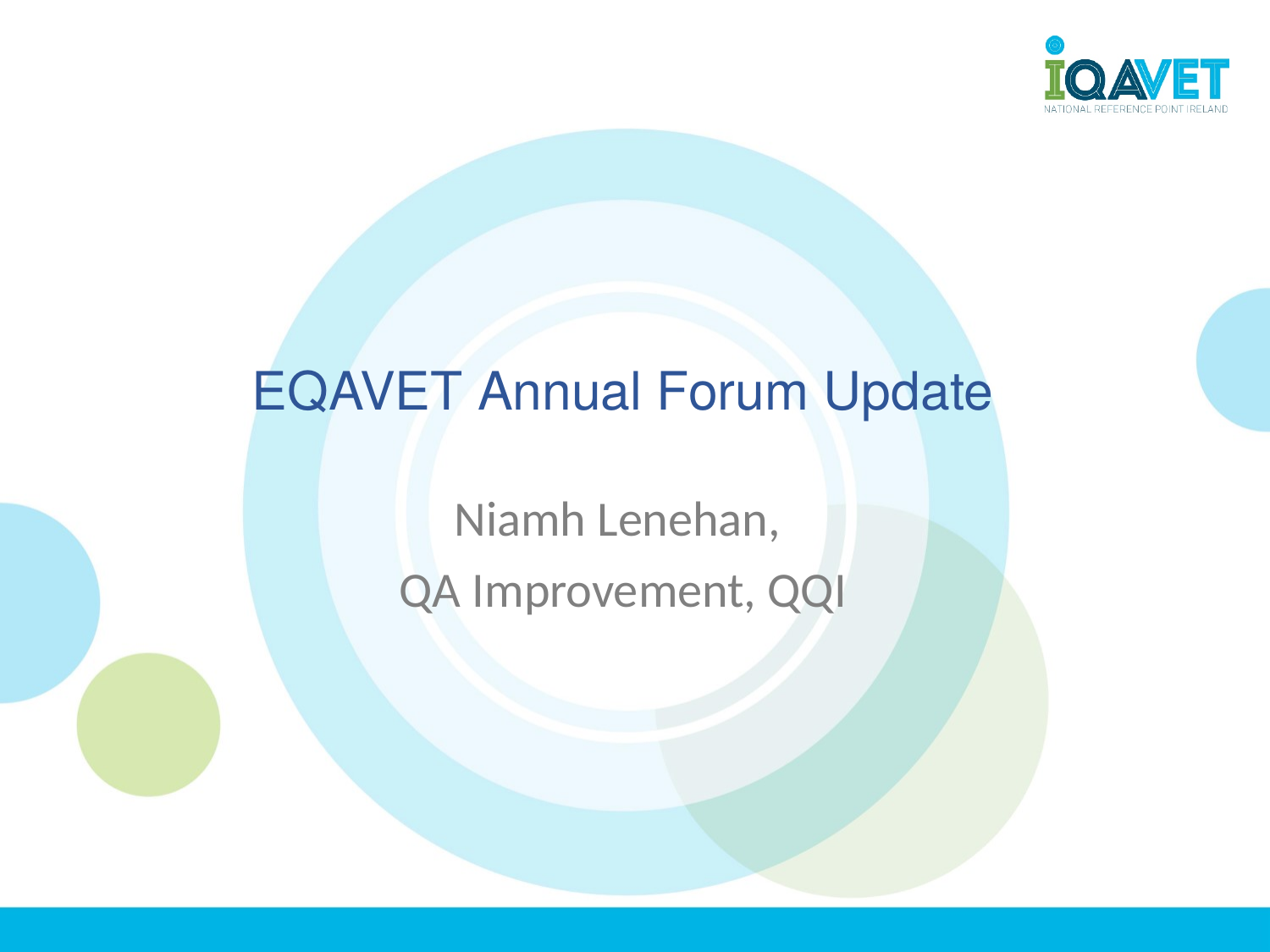

# EQAVET Annual Forum Update
Niamh Lenehan,
QA Improvement, QQI